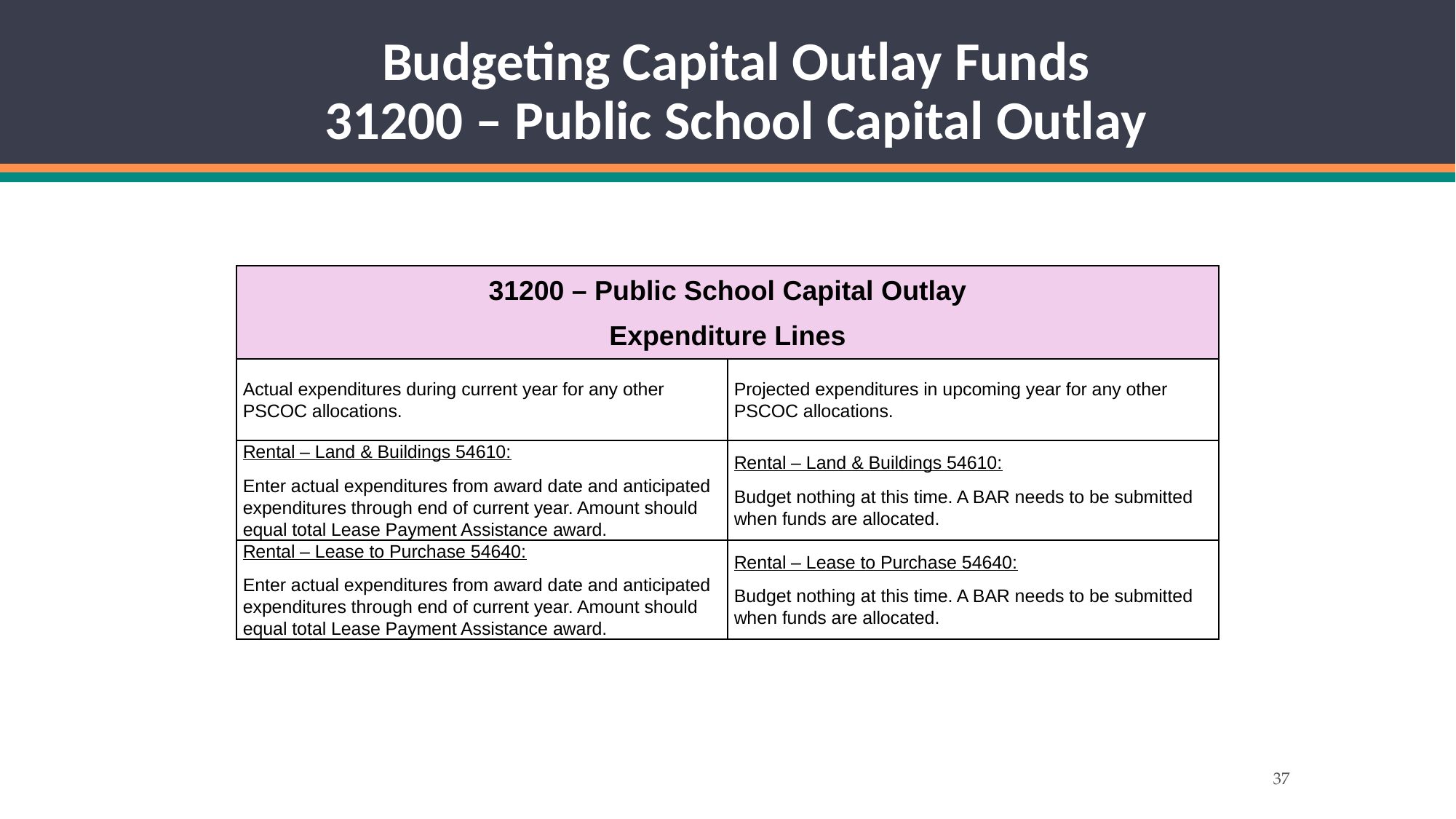

# Budgeting Capital Outlay Funds 31200 – Public School Capital Outlay
| 31200 – Public School Capital Outlay Expenditure Lines |  |
| --- | --- |
| Actual expenditures during current year for any other PSCOC allocations. | Projected expenditures in upcoming year for any other PSCOC allocations. |
| Rental – Land & Buildings 54610: Enter actual expenditures from award date and anticipated expenditures through end of current year. Amount should equal total Lease Payment Assistance award. | Rental – Land & Buildings 54610: Budget nothing at this time. A BAR needs to be submitted when funds are allocated. |
| Rental – Lease to Purchase 54640: Enter actual expenditures from award date and anticipated expenditures through end of current year. Amount should equal total Lease Payment Assistance award. | Rental – Lease to Purchase 54640: Budget nothing at this time. A BAR needs to be submitted when funds are allocated. |
37